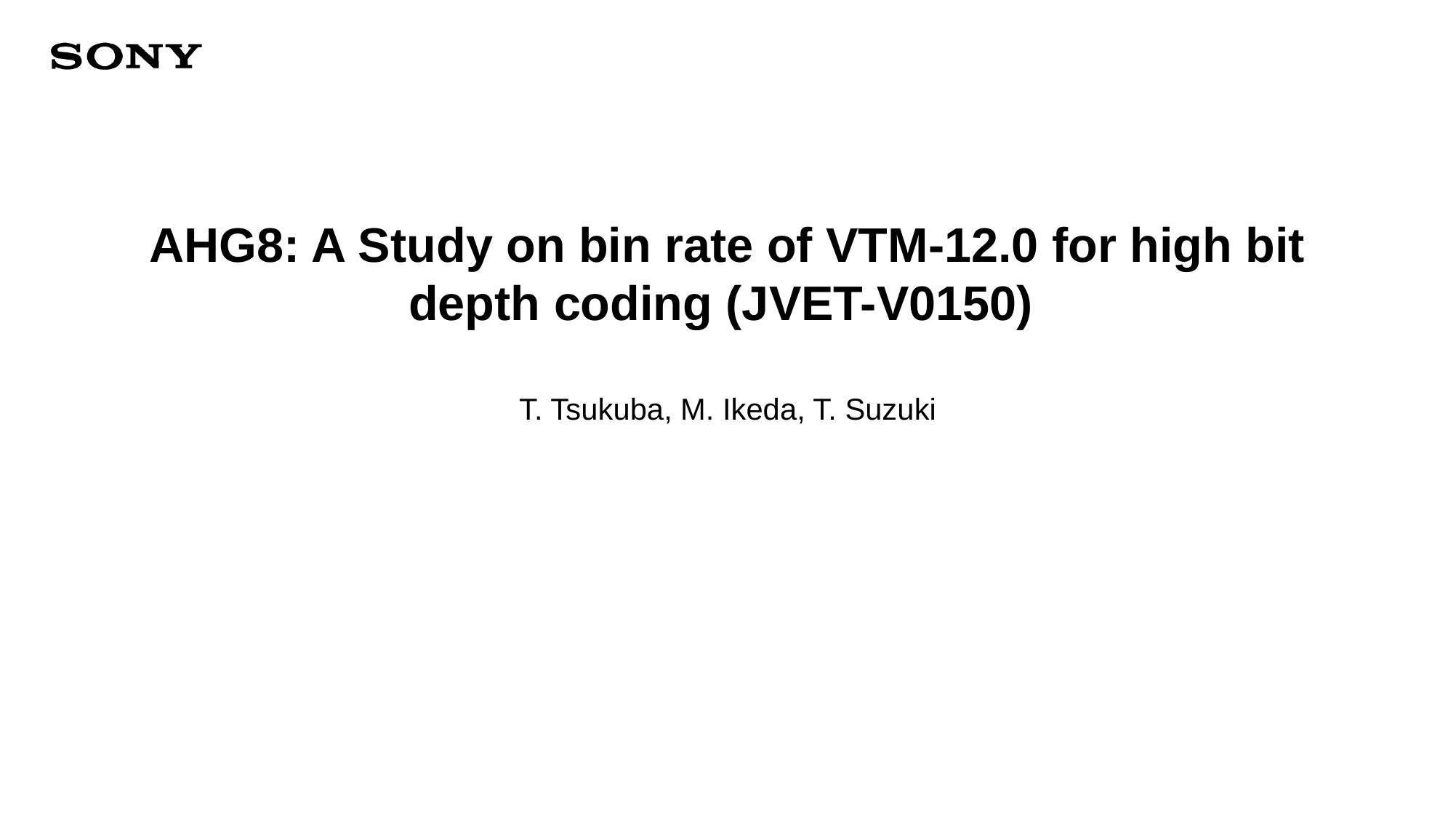

AHG8: A Study on bin rate of VTM-12.0 for high bit depth coding (JVET-V0150)
T. Tsukuba, M. Ikeda, T. Suzuki